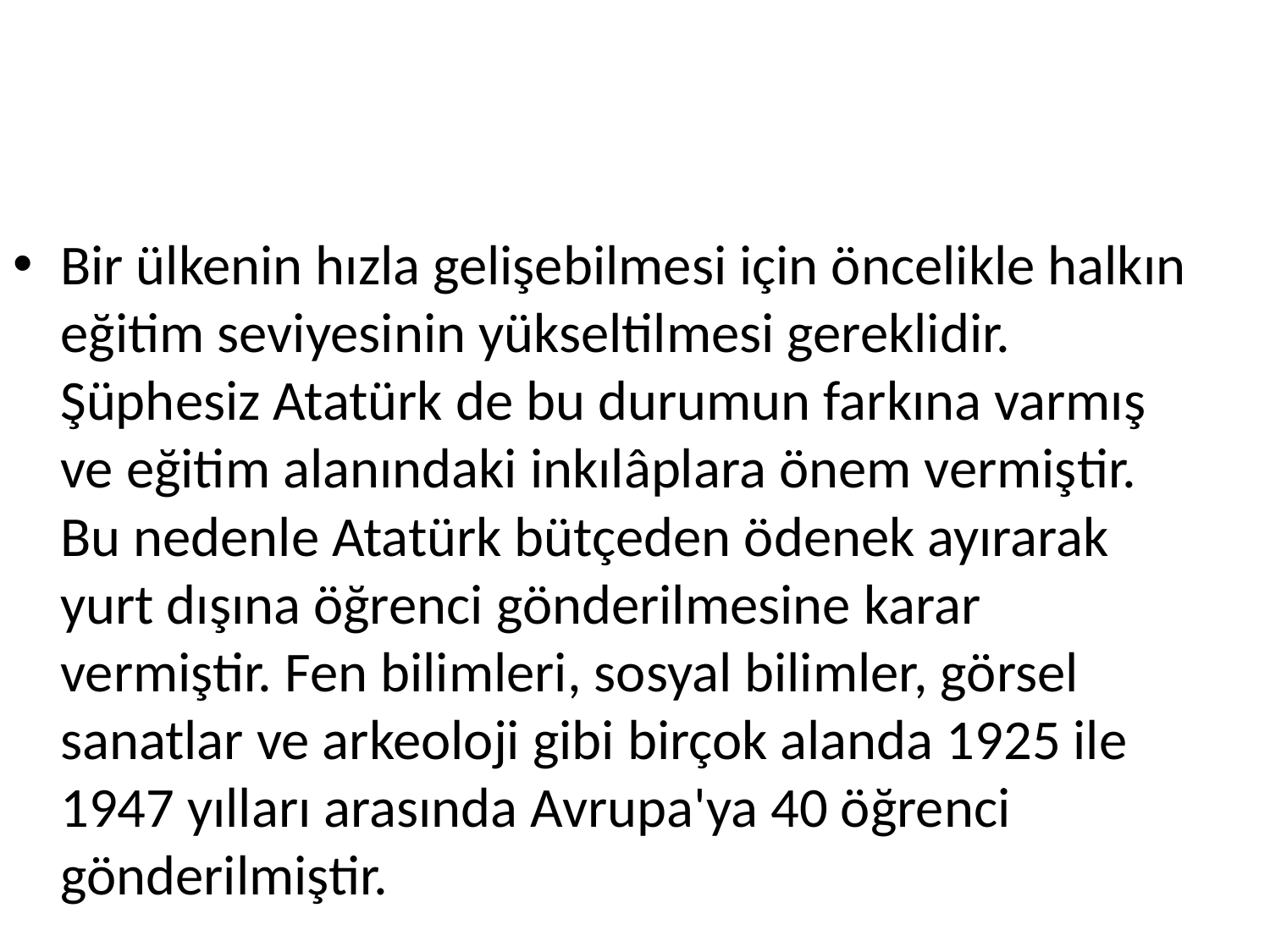

#
Bir ülkenin hızla gelişebilmesi için öncelikle halkın eğitim seviyesinin yükseltilmesi gereklidir. Şüphesiz Atatürk de bu durumun farkına varmış ve eğitim alanındaki inkılâplara önem vermiş­tir. Bu nedenle Atatürk bütçeden ödenek ayırarak yurt dışına öğrenci gönderilmesine karar vermiştir. Fen bilimleri, sosyal bilimler, görsel sanatlar ve arkeoloji gibi birçok alanda 1925 ile 1947 yılla­rı arasında Avrupa'ya 40 öğrenci gönderilmiştir.